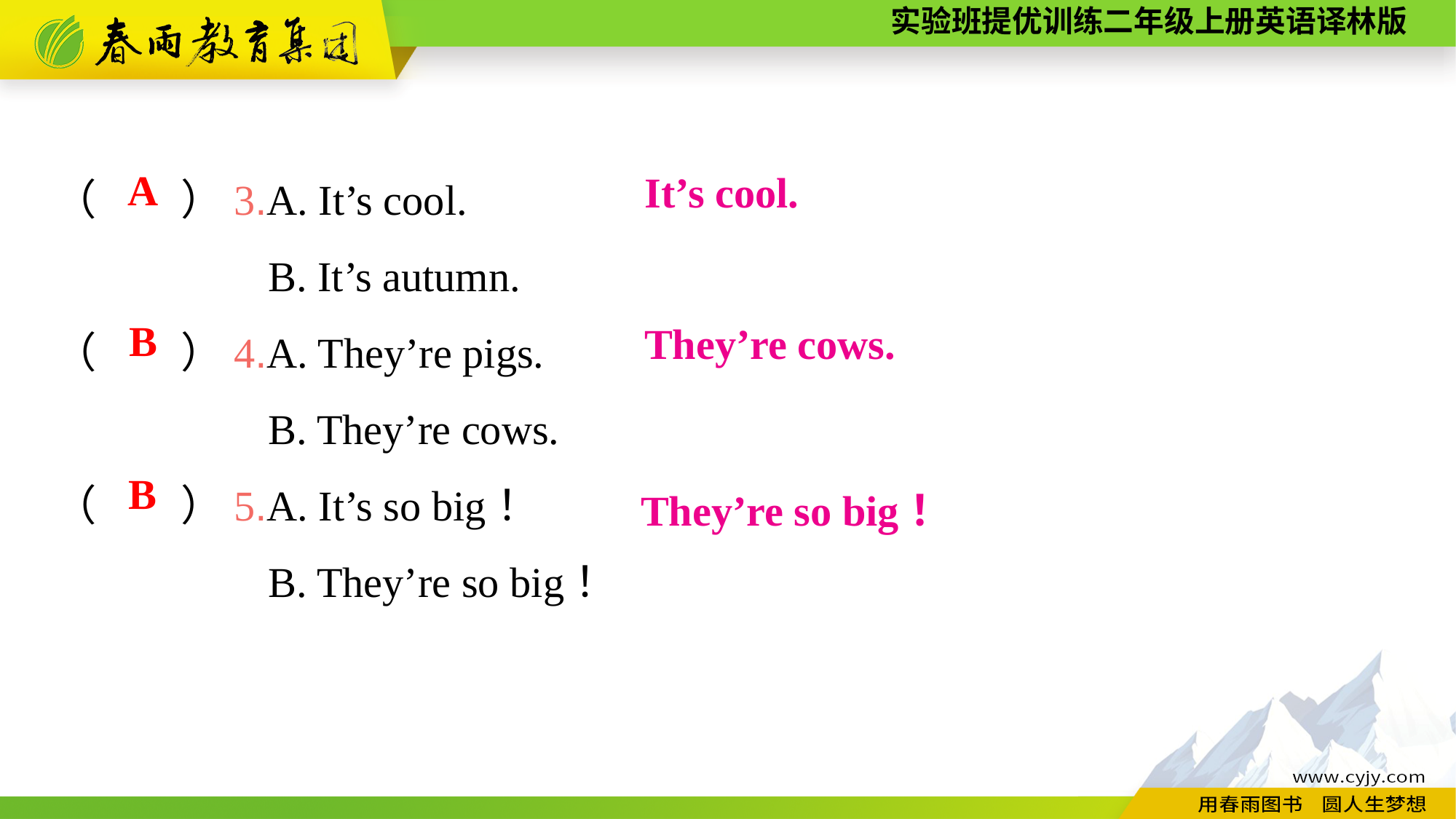

（　　）3.A. It’s cool.
B. It’s autumn.
（　　）4.A. They’re pigs.
B. They’re cows.
（　　）5.A. It’s so big！
B. They’re so big！
A
It’s cool.
B
They’re cows.
B
They’re so big！